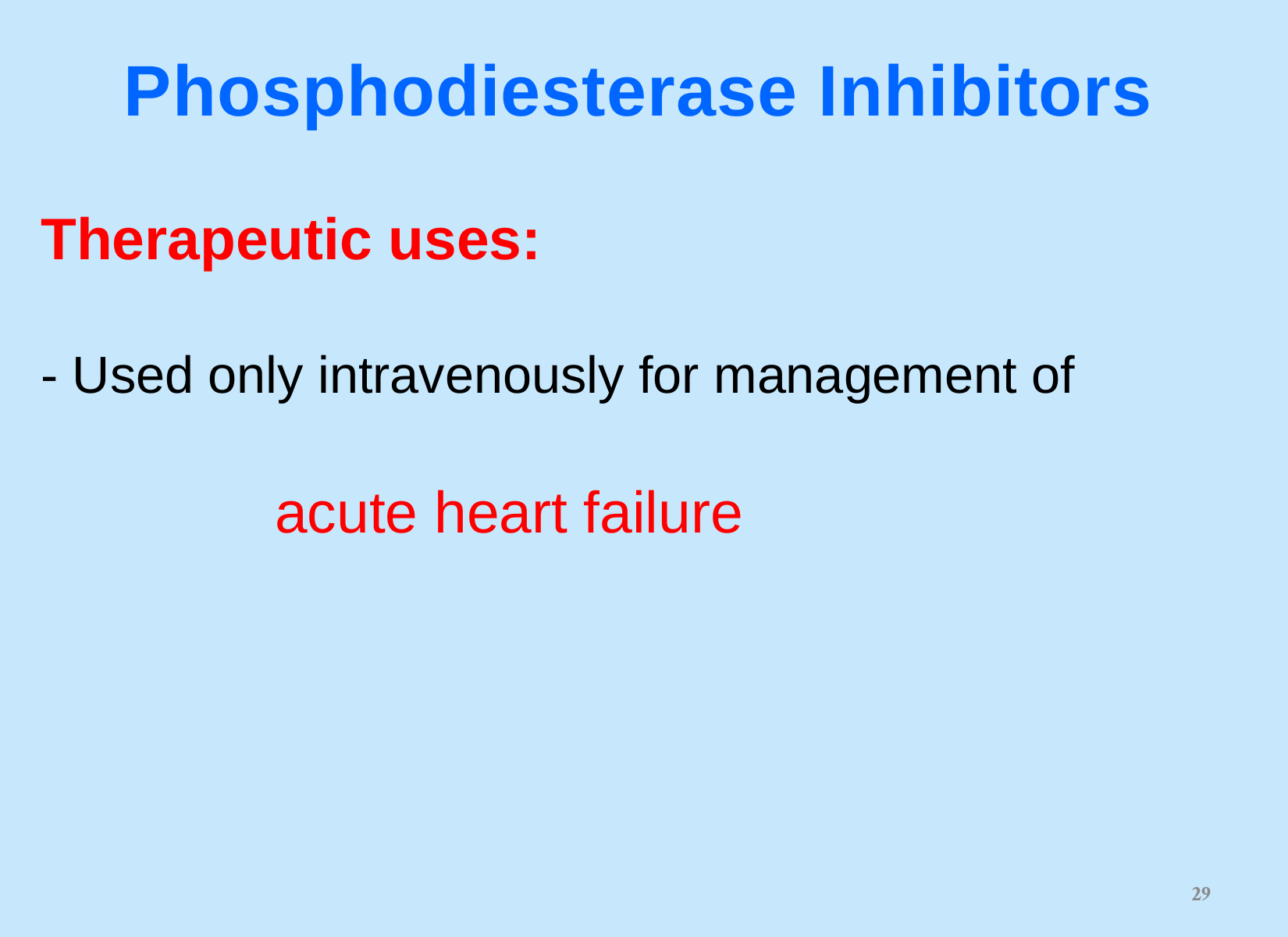

Phosphodiesterase Inhibitors

Therapeutic uses:

- Used only intravenously for management of

		acute heart failure

29